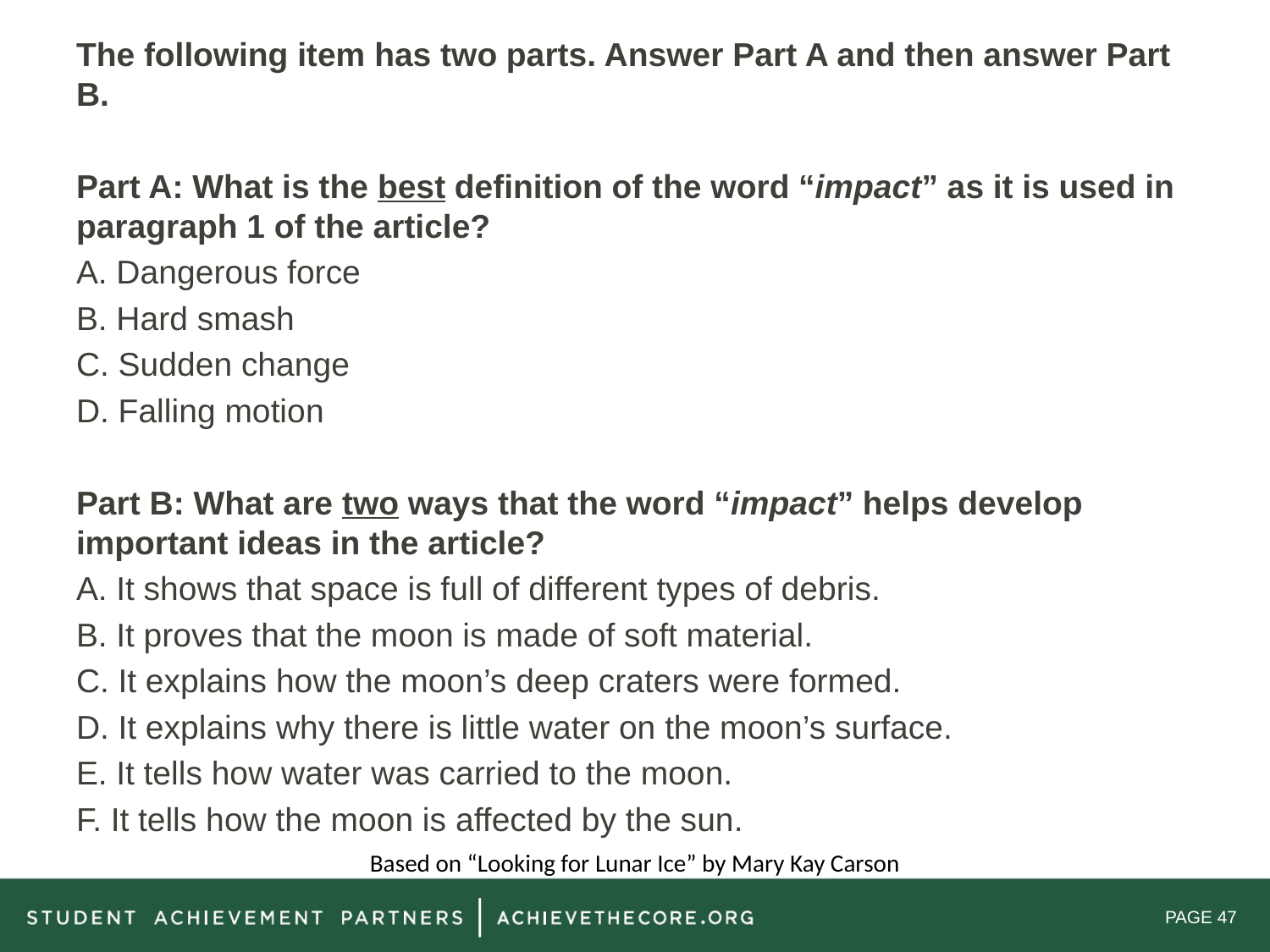

The following item has two parts. Answer Part A and then answer Part B.

Part A: What is the best definition of the word “impact” as it is used in paragraph 1 of the article?
A. Dangerous force
B. Hard smash
C. Sudden change
D. Falling motion

Part B: What are two ways that the word “impact” helps develop important ideas in the article?
A. It shows that space is full of different types of debris.
B. It proves that the moon is made of soft material.
C. It explains how the moon’s deep craters were formed.
D. It explains why there is little water on the moon’s surface.
E. It tells how water was carried to the moon.
F. It tells how the moon is affected by the sun.

Based on “Looking for Lunar Ice” by Mary Kay Carson